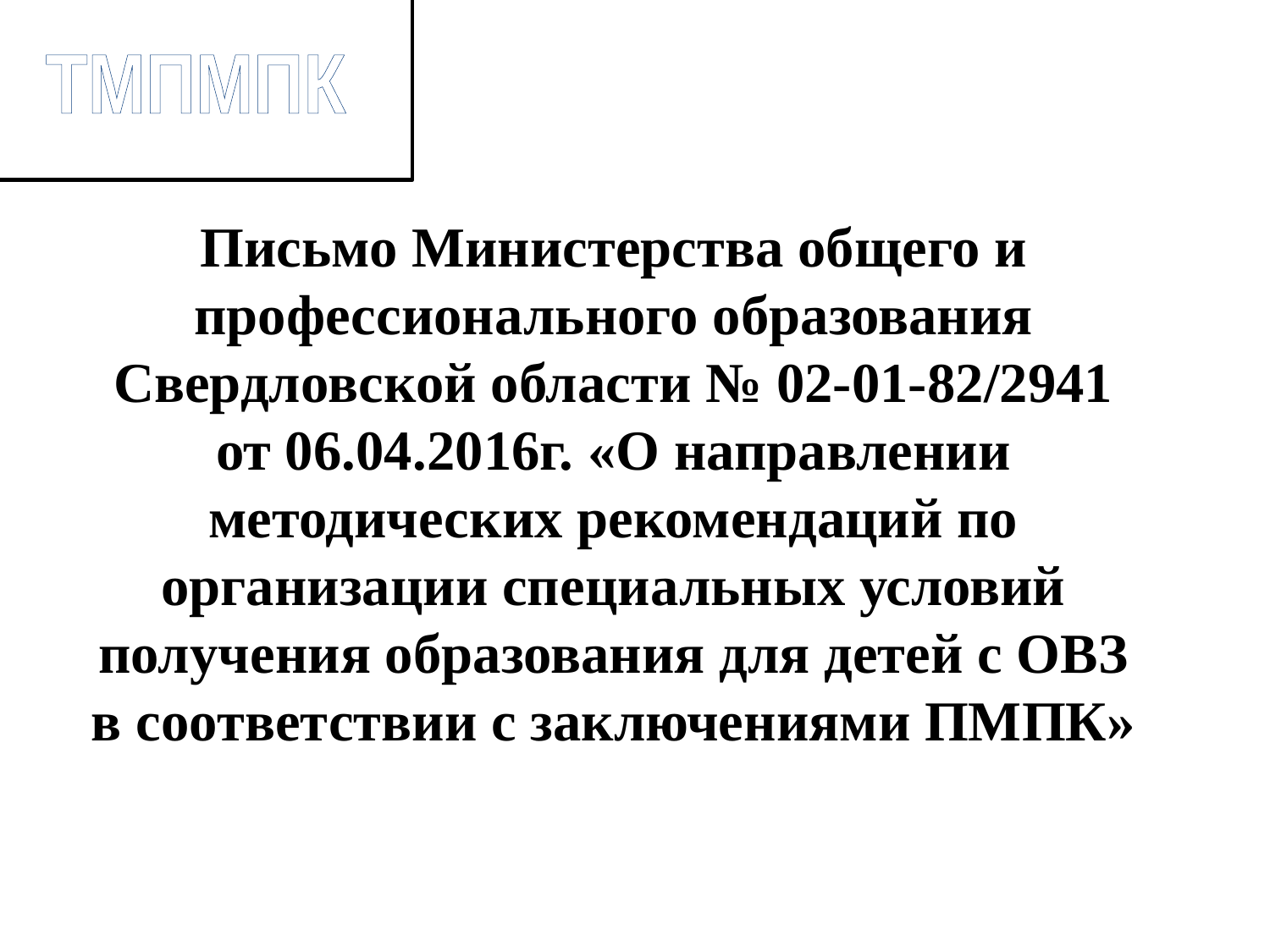

ТМПМПК
# Письмо Министерства общего и профессионального образования Свердловской области № 02-01-82/2941 от 06.04.2016г. «О направлении методических рекомендаций по организации специальных условий получения образования для детей с ОВЗ в соответствии с заключениями ПМПК»